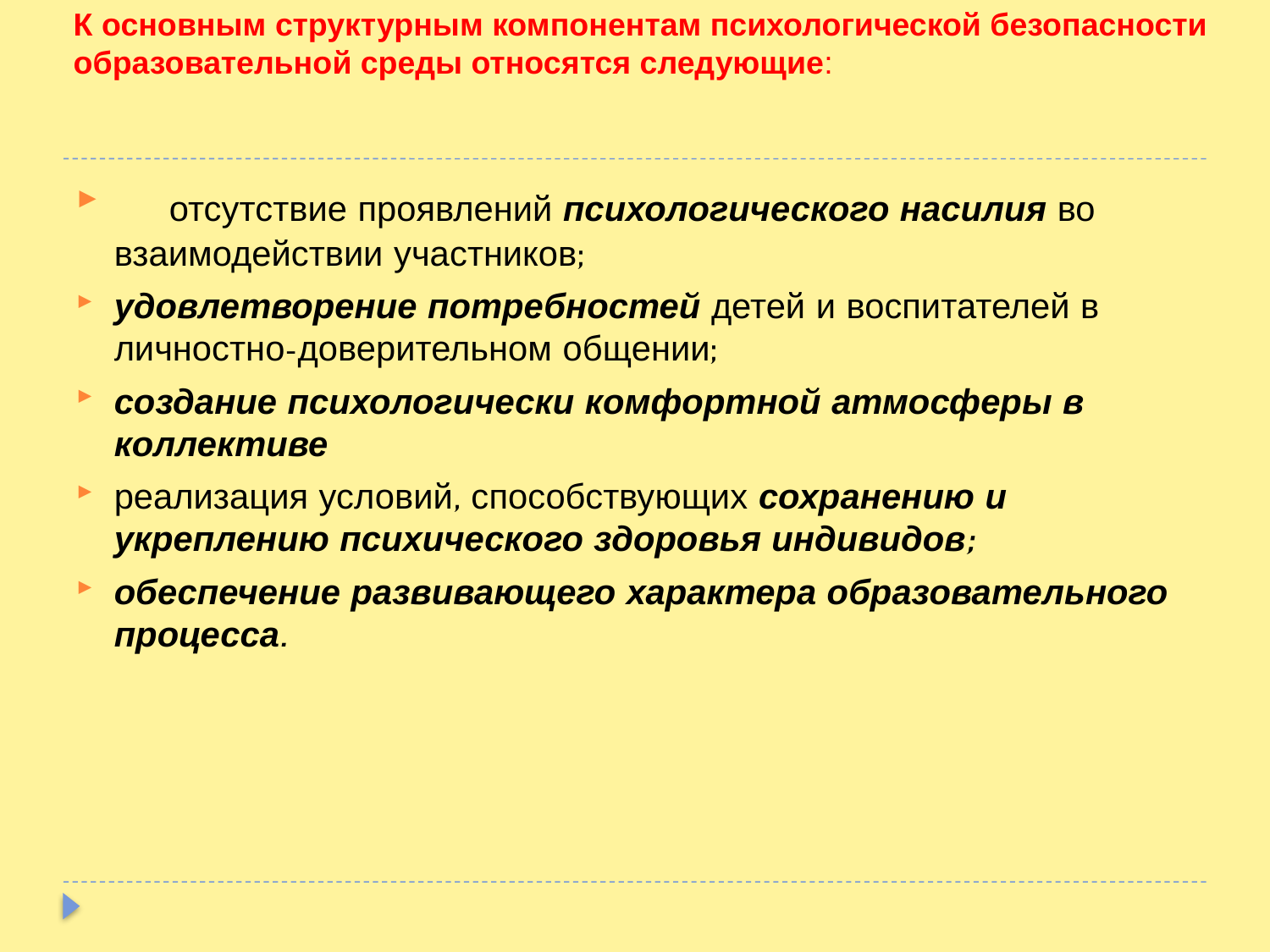

К основным структурным компонентам психологической безопасности образовательной среды относятся следующие:
    отсутствие проявлений психологического насилия во взаимодействии участников;
удовлетворение потребностей детей и воспитателей в личностно-доверительном общении;
создание психологически комфортной атмосферы в коллективе
реализация условий, способствующих сохранению и укреплению психического здоровья индивидов;
обеспечение развивающего характера образовательного процесса.